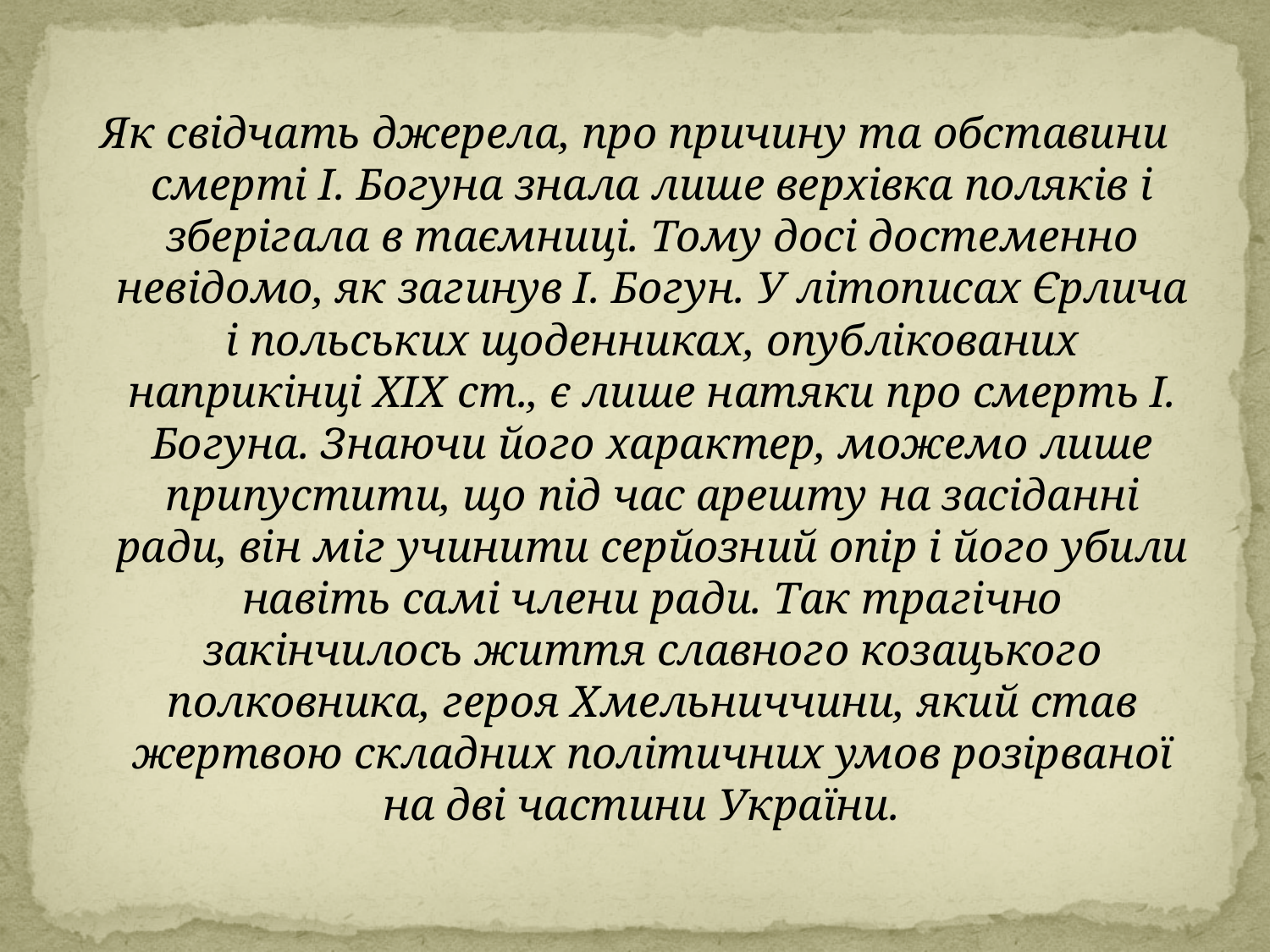

Як свідчать джерела, про причину та обставини смерті І. Богуна знала лише верхівка поляків і зберігала в таємниці. Тому досі достеменно невідомо, як загинув І. Богун. У літописах Єрлича і польських щоденниках, опублікованих наприкінці ХІХ ст., є лише натяки про смерть І. Богуна. Знаючи його характер, можемо лише припустити, що під час арешту на засіданні ради, він міг учинити серйозний опір і його убили навіть самі члени ради. Так трагічно закінчилось життя славного козацького полковника, героя Хмельниччини, який став жертвою складних політичних умов розірваної на дві частини України.